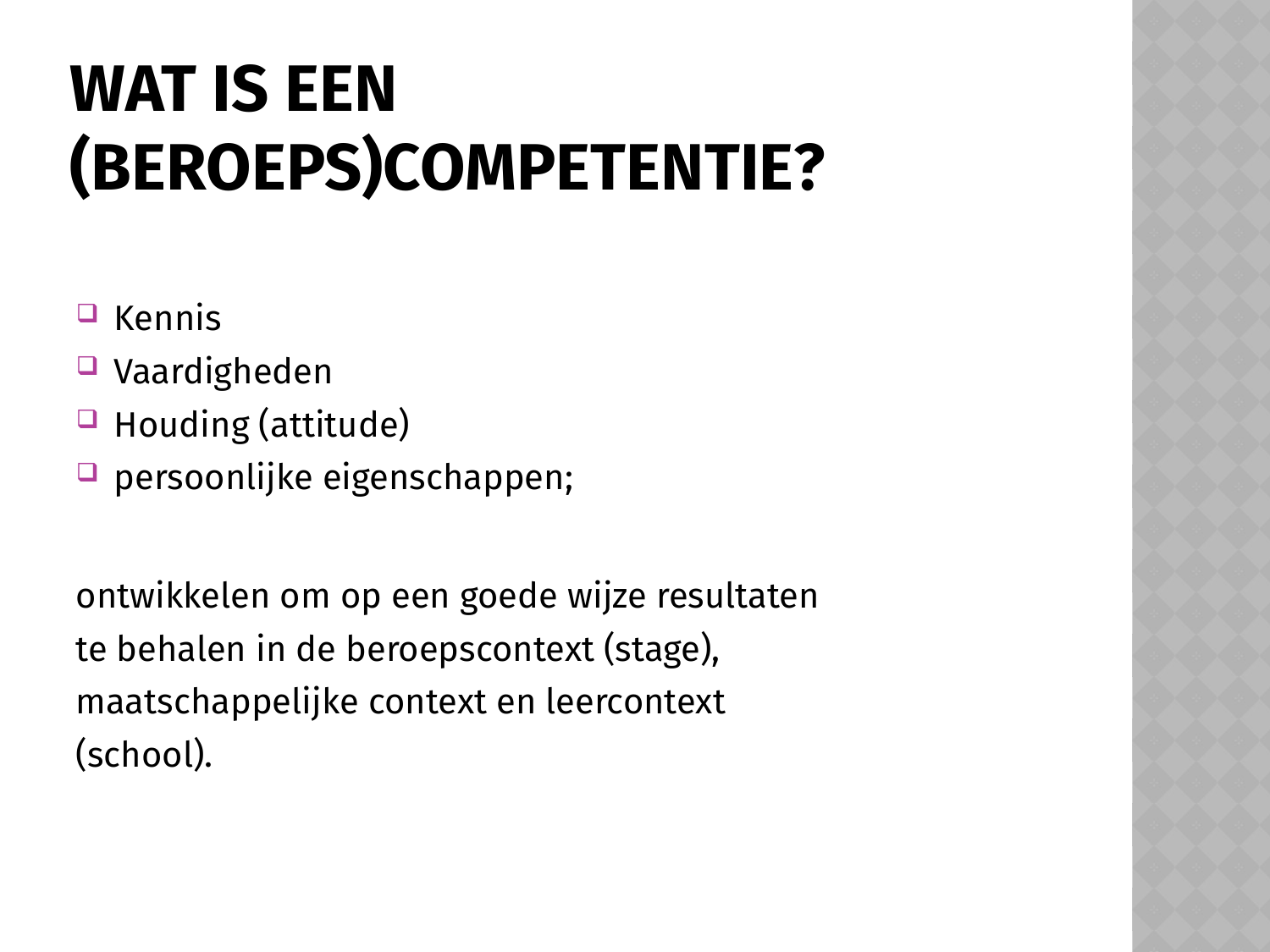

# Wat is een (beroeps)competentie?

Kennis
Vaardigheden
Houding (attitude)
persoonlijke eigenschappen;

ontwikkelen om op een goede wijze resultaten
te behalen in de beroepscontext (stage),
maatschappelijke context en leercontext
(school).